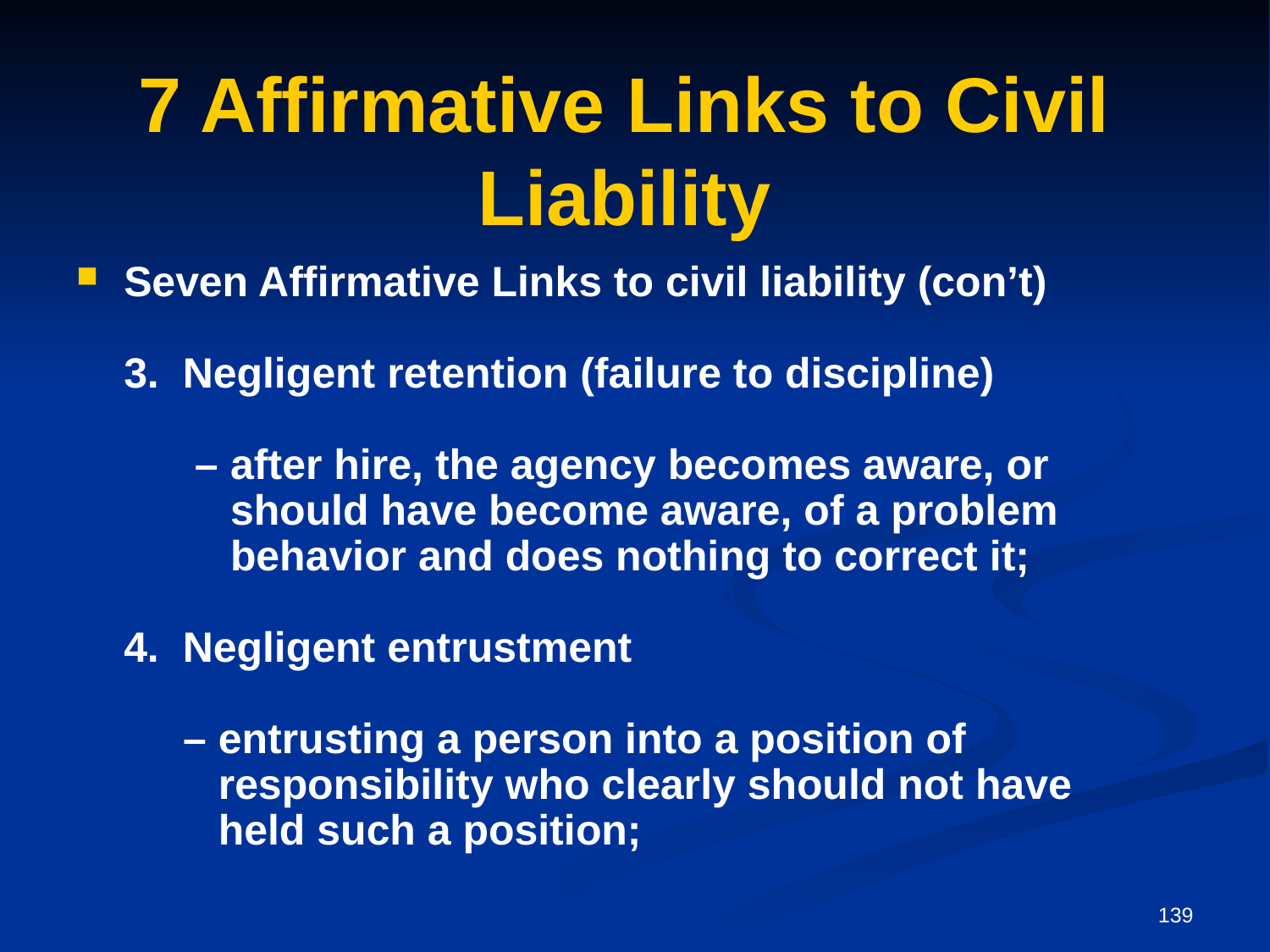

# 7 Affirmative Links to Civil Liability
Seven Affirmative Links to civil liability (con’t)

	3.  Negligent retention (failure to discipline)

	      – after hire, the agency becomes aware, or
             should have become aware, of a problem
             behavior and does nothing to correct it;

	4.  Negligent entrustment

	     – entrusting a person into a position of
            responsibility who clearly should not have
            held such a position;

139